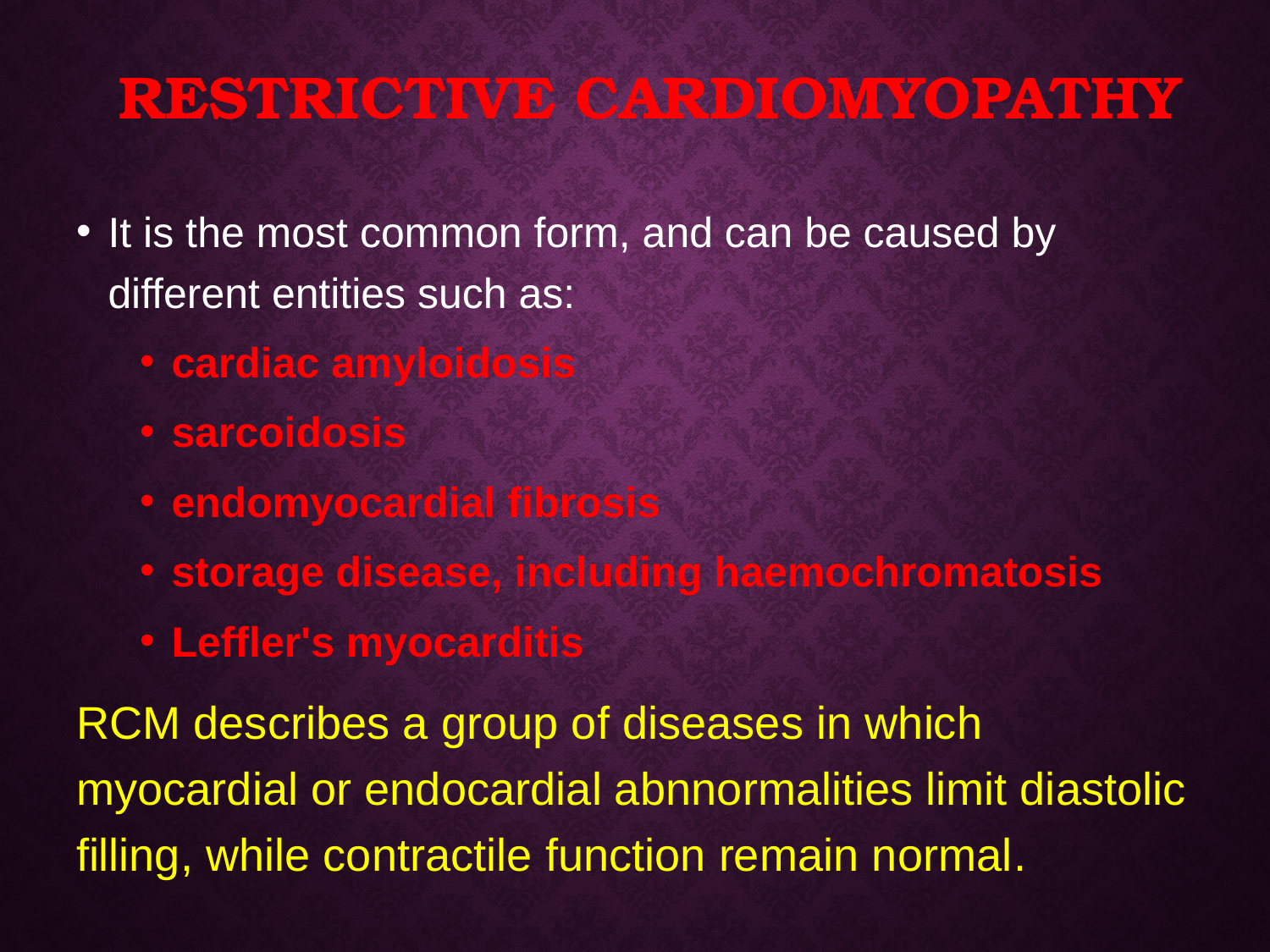

# Restrictive cardiomyopathy
It is the most common form, and can be caused by different entities such as:
cardiac amyloidosis
sarcoidosis
endomyocardial fibrosis
storage disease, including haemochromatosis
Leffler's myocarditis
RCM describes a group of diseases in which myocardial or endocardial abnnormalities limit diastolic filling, while contractile function remain normal.